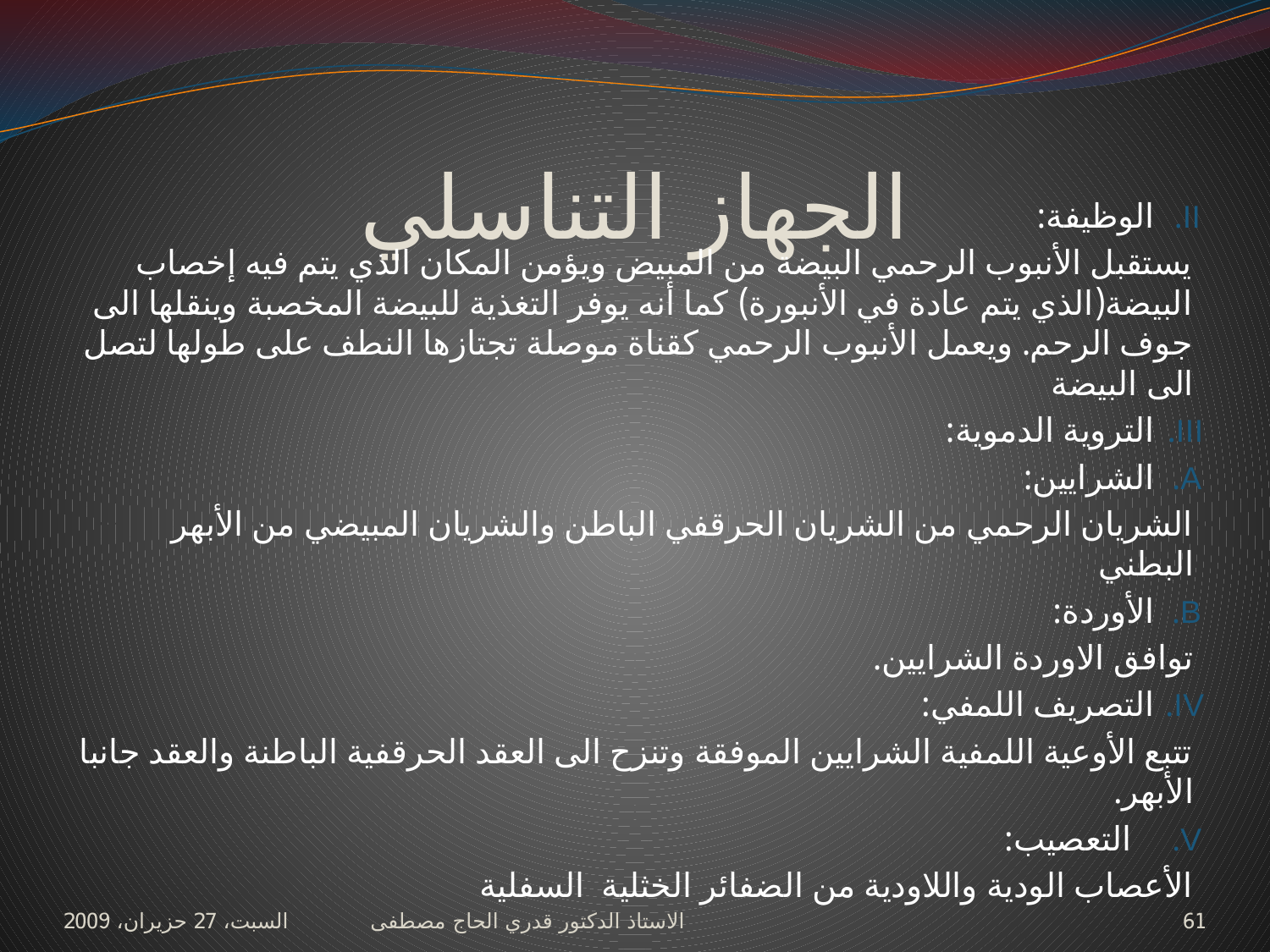

# الجهاز التناسلي
الوظيفة:
يستقبل الأنبوب الرحمي البيضة من المبيض ويؤمن المكان الذي يتم فيه إخصاب البيضة(الذي يتم عادة في الأنبورة) كما أنه يوفر التغذية للبيضة المخصبة وينقلها الى جوف الرحم. ويعمل الأنبوب الرحمي كقناة موصلة تجتازها النطف على طولها لتصل الى البيضة
التروية الدموية:
الشرايين:
الشريان الرحمي من الشريان الحرقفي الباطن والشريان المبيضي من الأبهر البطني
الأوردة:
توافق الاوردة الشرايين.
التصريف اللمفي:
تتبع الأوعية اللمفية الشرايين الموفقة وتنزح الى العقد الحرقفية الباطنة والعقد جانبا الأبهر.
التعصيب:
الأعصاب الودية واللاودية من الضفائر الخثلية  السفلية

السبت، 27 حزيران، 2009
الاستاذ الدكتور قدري الحاج مصطفى
61